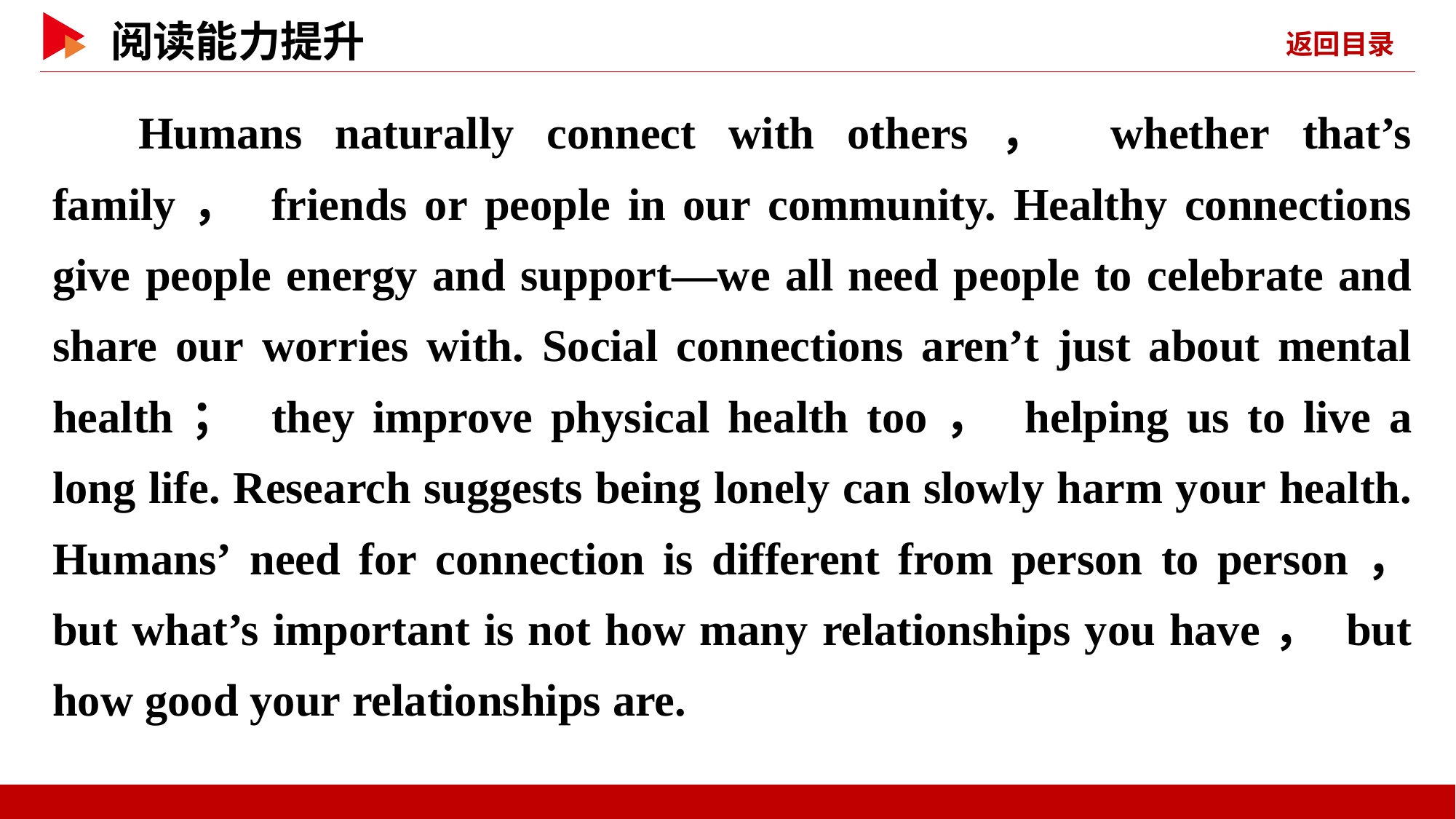

Humans naturally connect with others， whether that’s family， friends or people in our community. Healthy connections give people energy and support—we all need people to celebrate and share our worries with. Social connections aren’t just about mental health； they improve physical health too， helping us to live a long life. Research suggests being lonely can slowly harm your health. Humans’ need for connection is different from person to person， but what’s important is not how many relationships you have， but how good your relationships are.